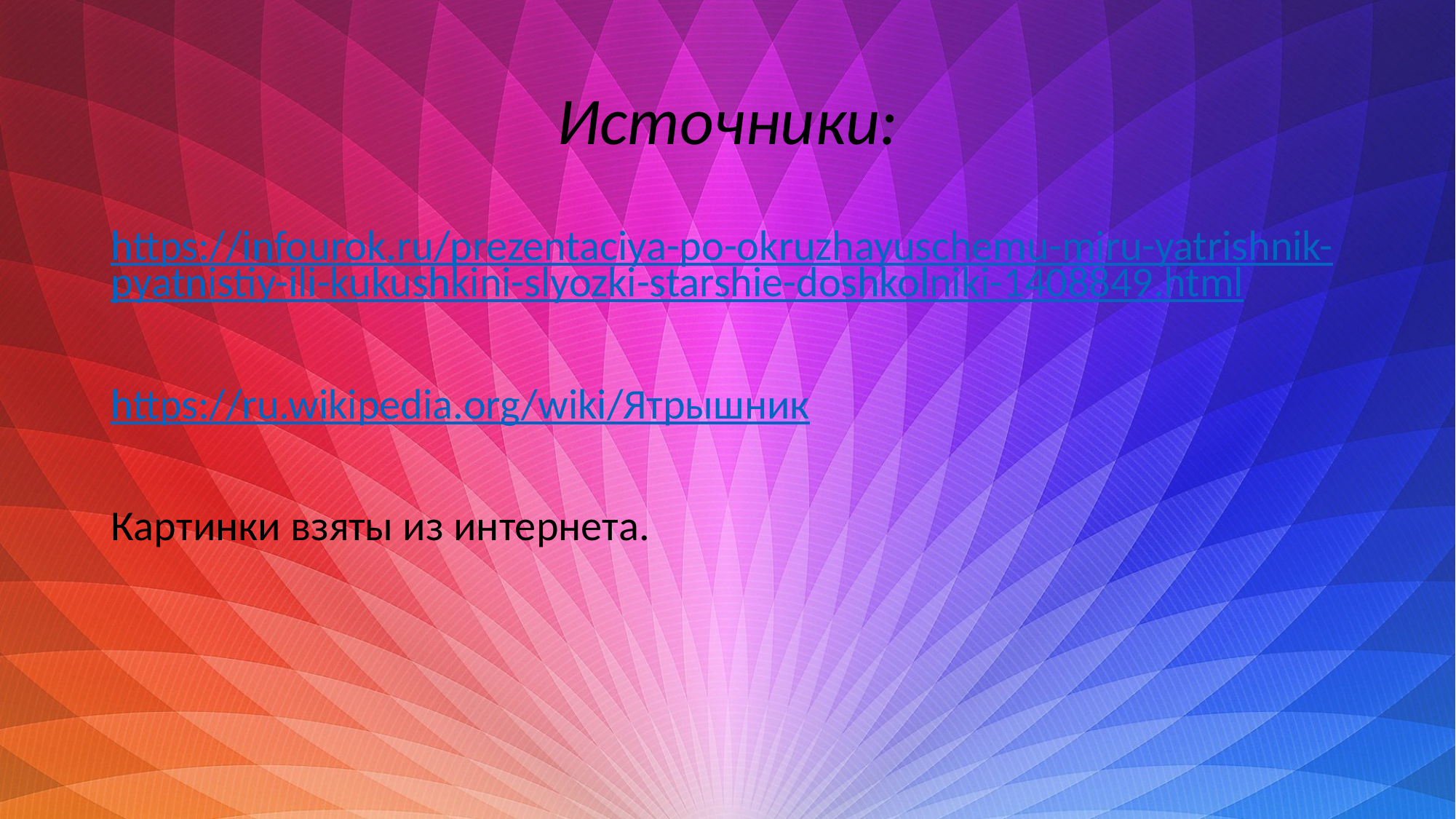

# Источники:
https://infourok.ru/prezentaciya-po-okruzhayuschemu-miru-yatrishnik-pyatnistiy-ili-kukushkini-slyozki-starshie-doshkolniki-1408849.html

https://ru.wikipedia.org/wiki/Ятрышник

Картинки взяты из интернета.